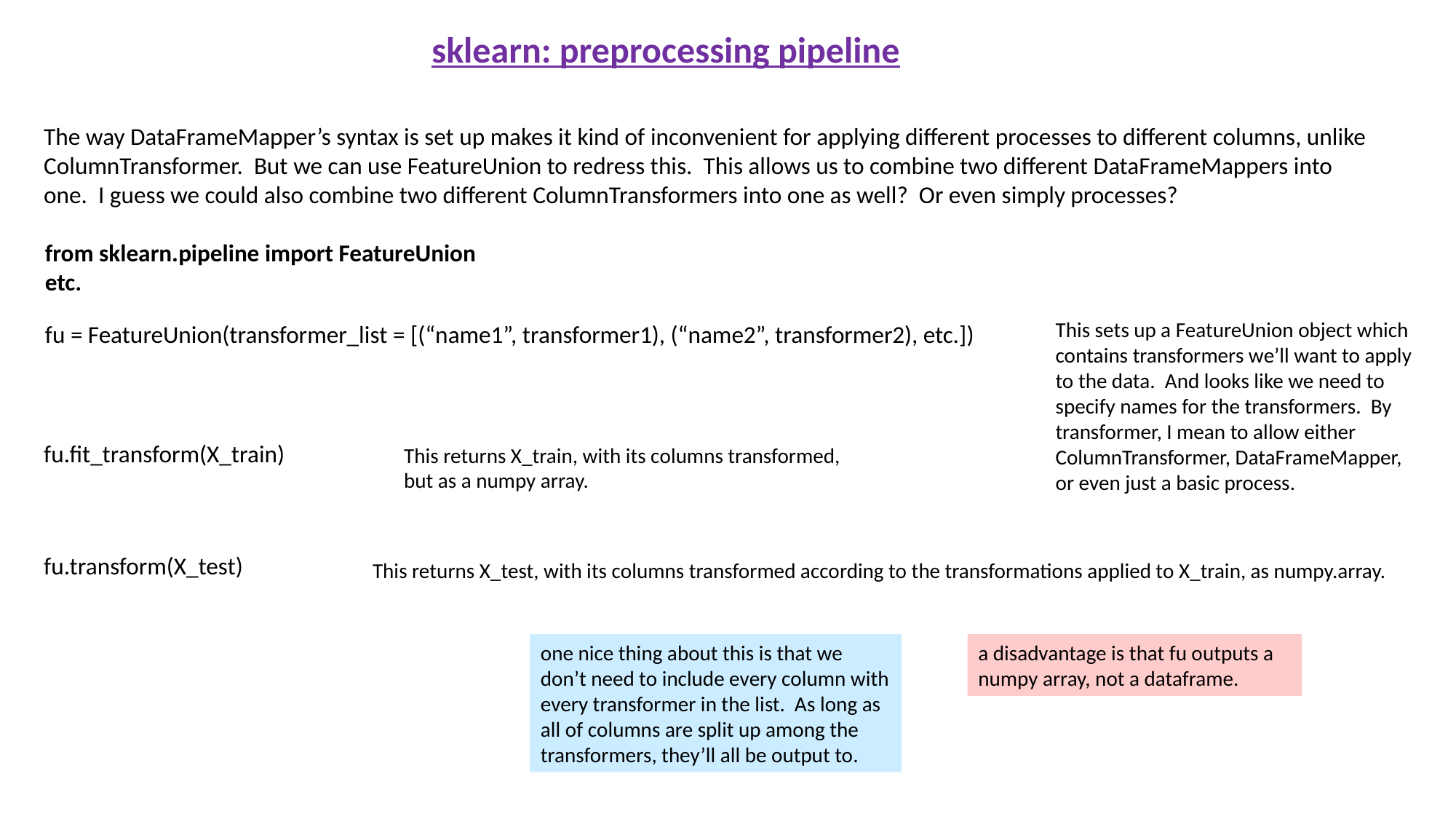

sklearn: preprocessing pipeline
The way DataFrameMapper’s syntax is set up makes it kind of inconvenient for applying different processes to different columns, unlike ColumnTransformer.  But we can use FeatureUnion to redress this.  This allows us to combine two different DataFrameMappers into one.  I guess we could also combine two different ColumnTransformers into one as well?  Or even simply processes?
from sklearn.pipeline import FeatureUnion
etc.
This sets up a FeatureUnion object which contains transformers we’ll want to apply to the data.  And looks like we need to specify names for the transformers.  By transformer, I mean to allow either ColumnTransformer, DataFrameMapper, or even just a basic process.
fu = FeatureUnion(transformer_list = [(“name1”, transformer1), (“name2”, transformer2), etc.])
fu.fit_transform(X_train)
This returns X_train, with its columns transformed, but as a numpy array.
fu.transform(X_test)
This returns X_test, with its columns transformed according to the transformations applied to X_train, as numpy.array.
a disadvantage is that fu outputs a numpy array, not a dataframe.
one nice thing about this is that we don’t need to include every column with every transformer in the list.  As long as all of columns are split up among the transformers, they’ll all be output to.